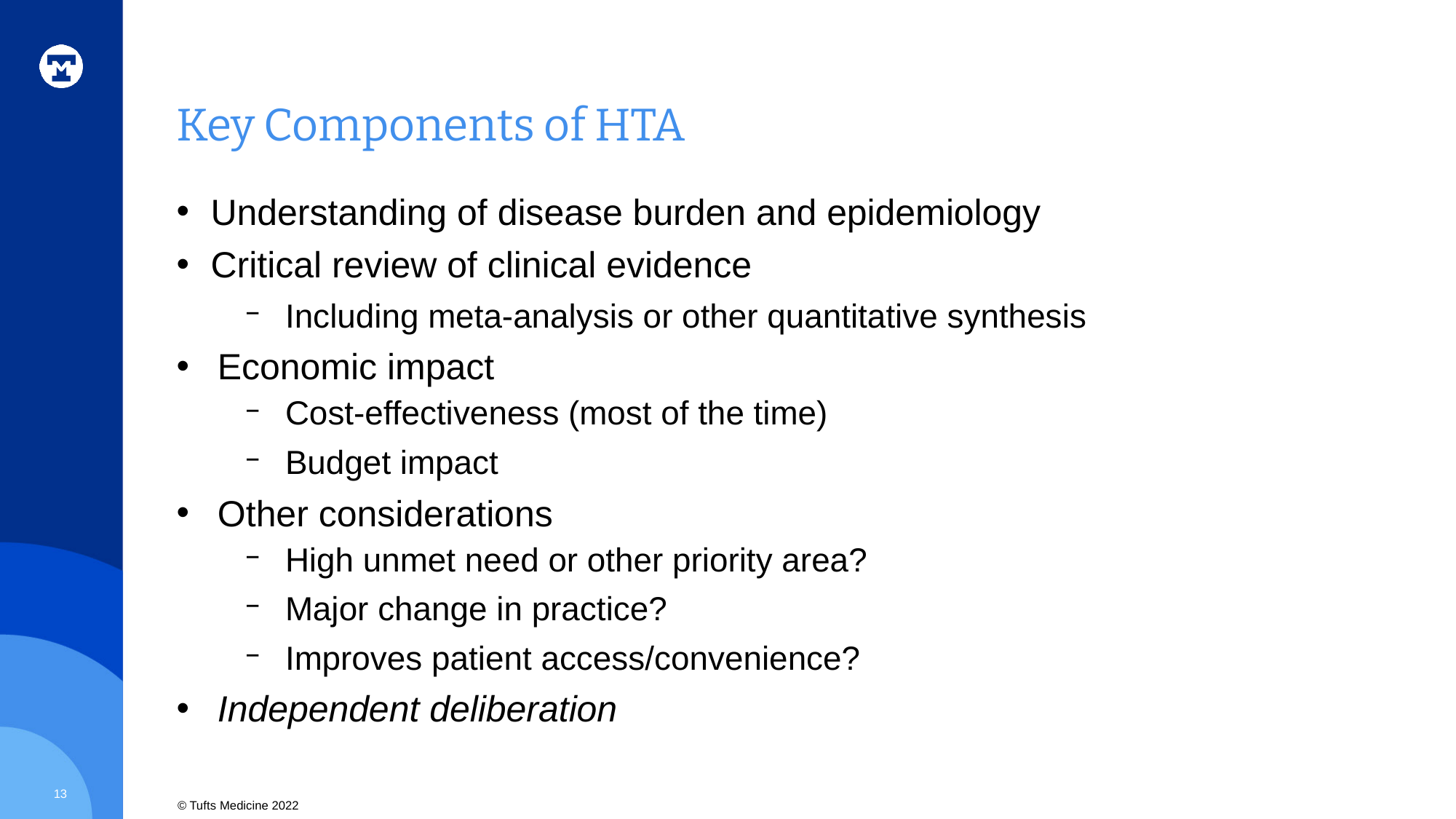

# Key Components of HTA
Understanding of disease burden and epidemiology
Critical review of clinical evidence
Including meta-analysis or other quantitative synthesis
Economic impact
Cost-effectiveness (most of the time)
Budget impact
Other considerations
High unmet need or other priority area?
Major change in practice?
Improves patient access/convenience?
Independent deliberation

13
© Tufts Medicine 2022